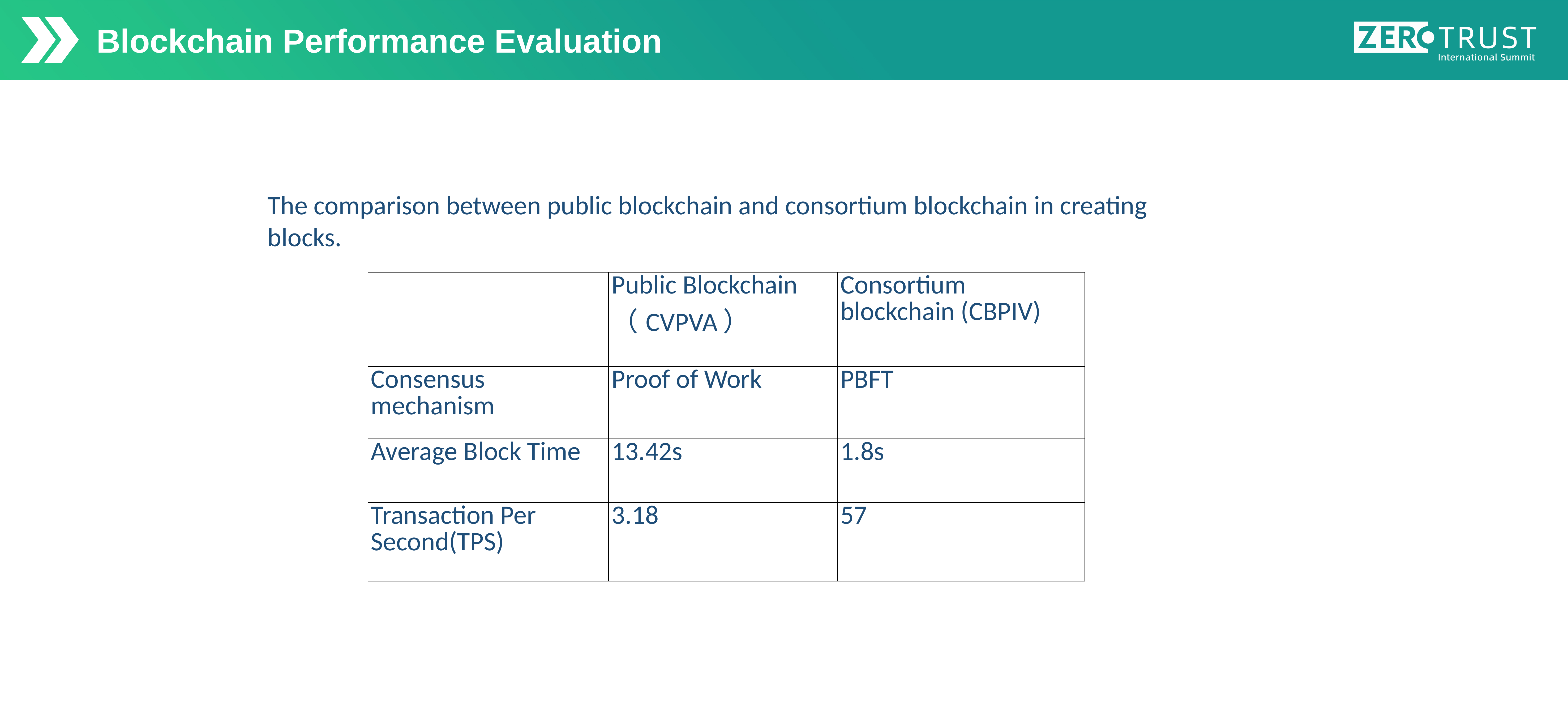

Blockchain Performance Evaluation
The comparison between public blockchain and consortium blockchain in creating blocks.
|  | Public Blockchain （CVPVA） | Consortium blockchain (CBPIV) |
| --- | --- | --- |
| Consensus mechanism | Proof of Work | PBFT |
| Average Block Time | 13.42s | 1.8s |
| Transaction Per Second(TPS) | 3.18 | 57 |